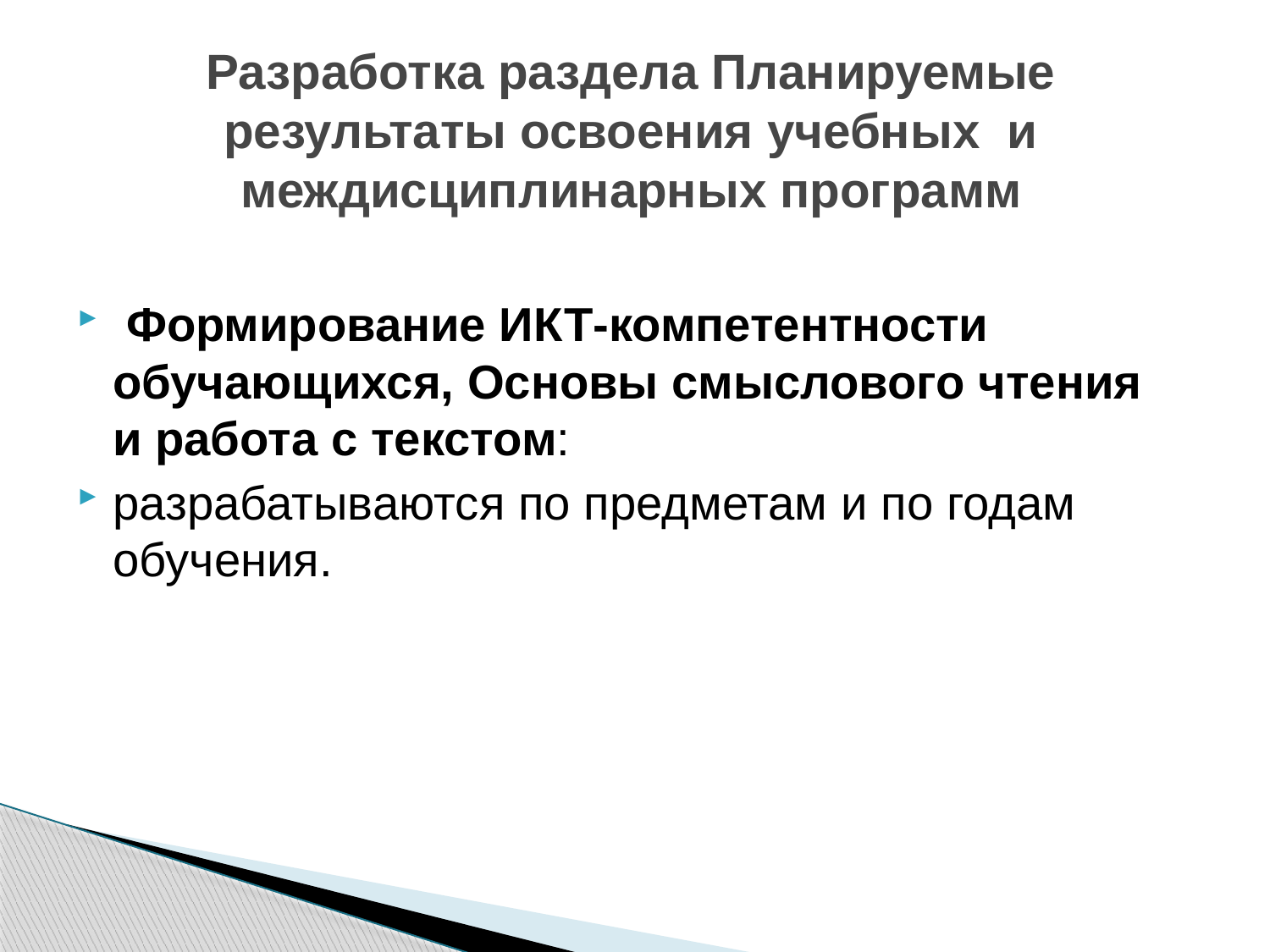

# Разработка раздела Планируемые результаты освоения учебных  и междисциплинарных программ
 Формирование ИКТ-компетентности обучающихся, Основы смыслового чтения и работа с текстом:
разрабатываются по предметам и по годам обучения.